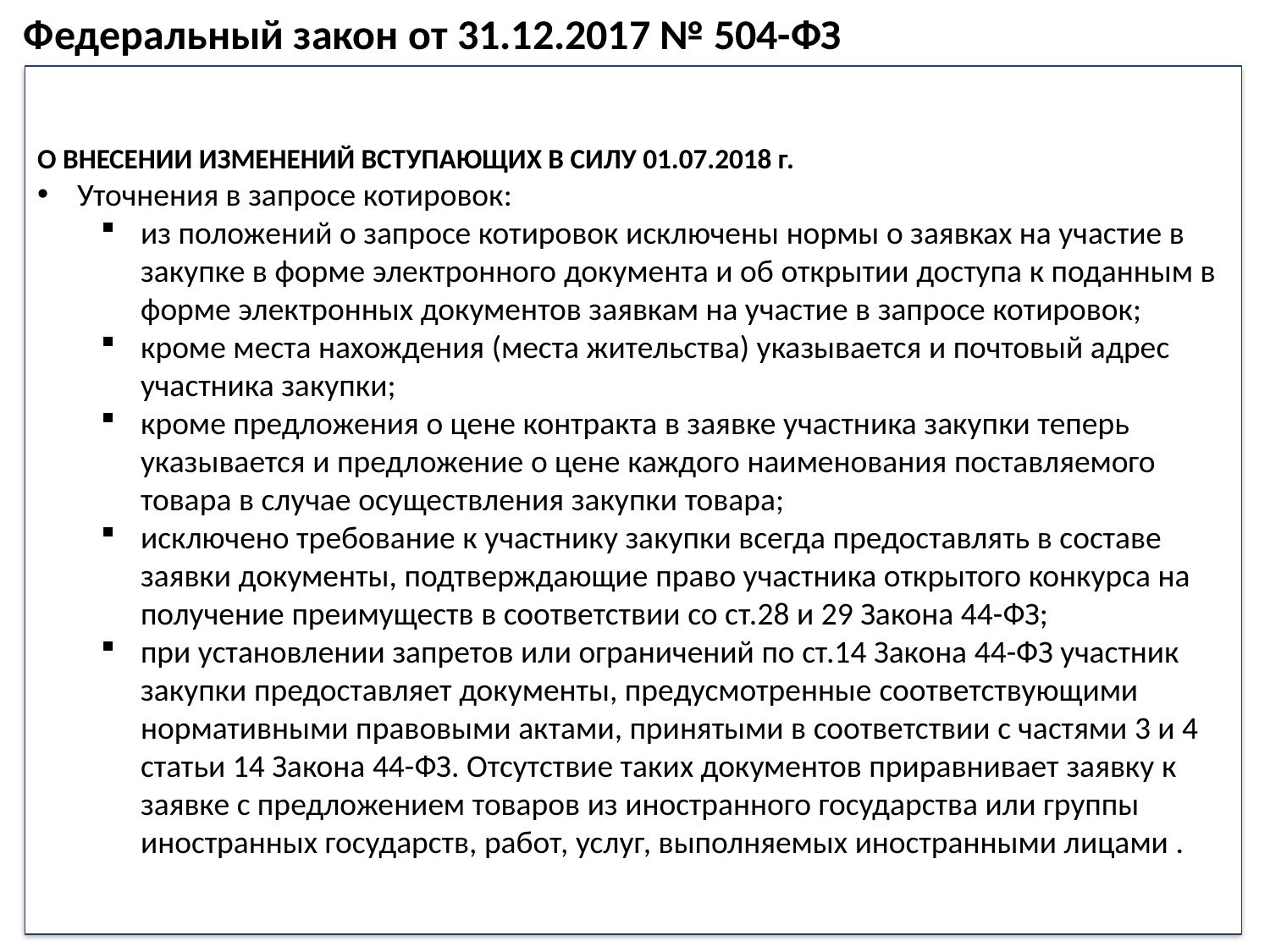

Федеральный закон от 31.12.2017 № 504-ФЗ
О ВНЕСЕНИИ ИЗМЕНЕНИЙ ВСТУПАЮЩИХ В СИЛУ 01.07.2018 г.
Уточнения в запросе котировок:
из положений о запросе котировок исключены нормы о заявках на участие в закупке в форме электронного документа и об открытии доступа к поданным в форме электронных документов заявкам на участие в запросе котировок;
кроме места нахождения (места жительства) указывается и почтовый адрес участника закупки;
кроме предложения о цене контракта в заявке участника закупки теперь указывается и предложение о цене каждого наименования поставляемого товара в случае осуществления закупки товара;
исключено требование к участнику закупки всегда предоставлять в составе заявки документы, подтверждающие право участника открытого конкурса на получение преимуществ в соответствии со ст.28 и 29 Закона 44-ФЗ;
при установлении запретов или ограничений по ст.14 Закона 44-ФЗ участник закупки предоставляет документы, предусмотренные соответствующими нормативными правовыми актами, принятыми в соответствии с частями 3 и 4 статьи 14 Закона 44-ФЗ. Отсутствие таких документов приравнивает заявку к заявке с предложением товаров из иностранного государства или группы иностранных государств, работ, услуг, выполняемых иностранными лицами .
60